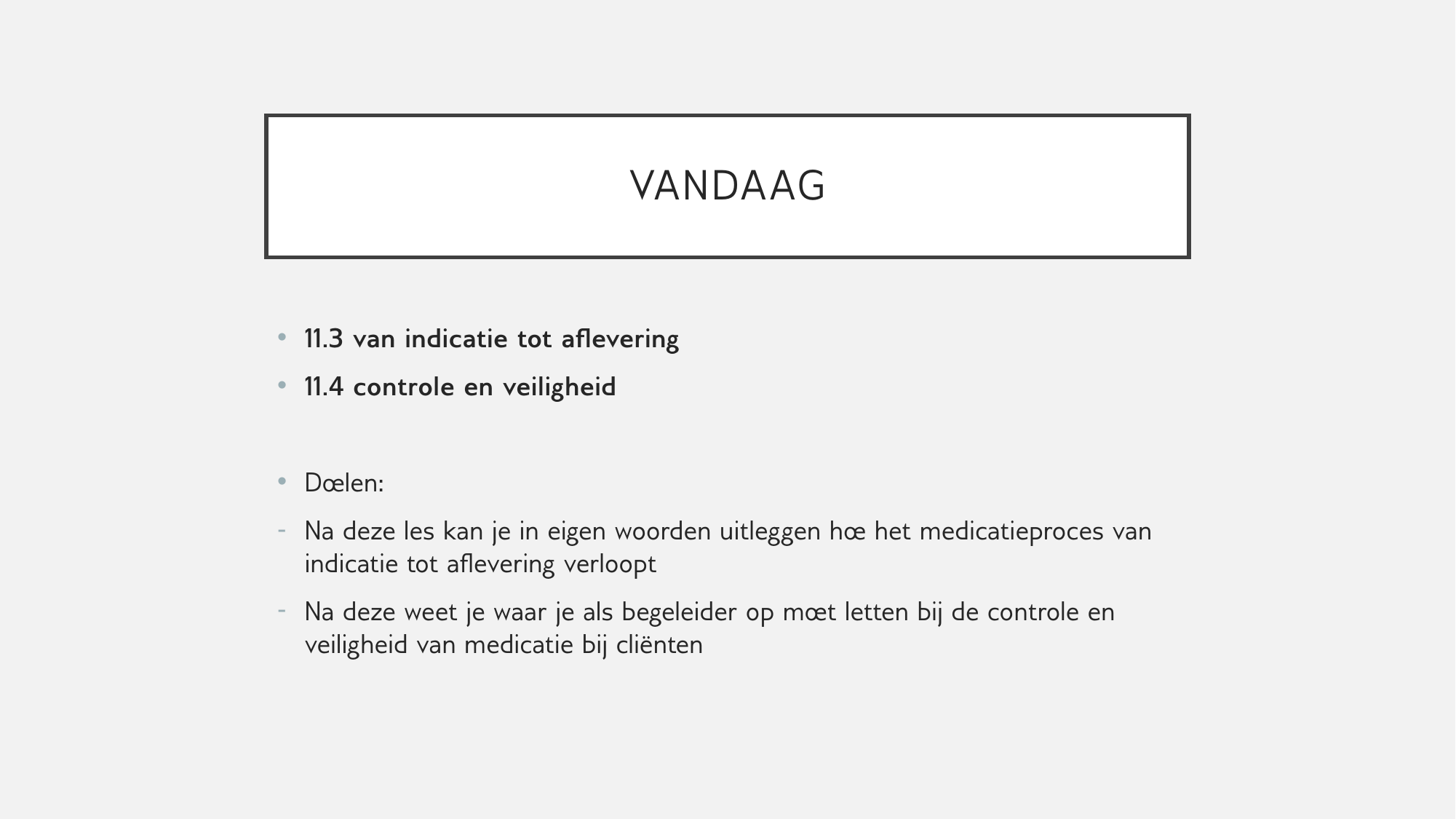

# Vandaag
11.3 van indicatie tot aflevering
11.4 controle en veiligheid

Doelen:
Na deze les kan je in eigen woorden uitleggen hoe het medicatieproces van indicatie tot aflevering verloopt
Na deze weet je waar je als begeleider op moet letten bij de controle en veiligheid van medicatie bij cliënten